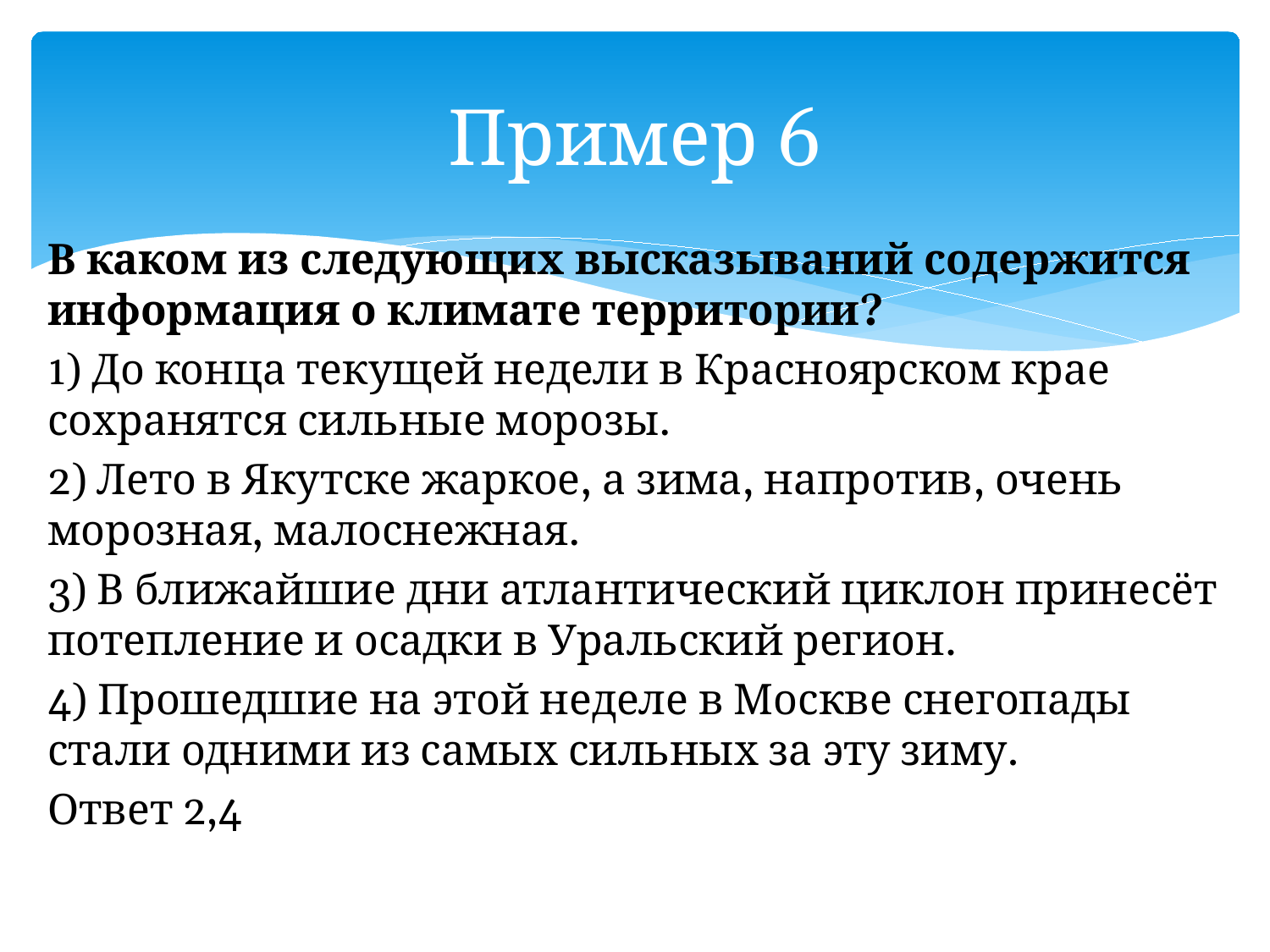

# Пример 6
В каком из следующих высказываний содержится информация о климате территории?
1) До конца текущей недели в Красноярском крае сохранятся сильные морозы.
2) Лето в Якутске жаркое, а зима, напротив, очень морозная, малоснежная.
3) В ближайшие дни атлантический циклон принесёт потепление и осадки в Уральский регион.
4) Прошедшие на этой неделе в Москве снегопады стали одними из самых сильных за эту зиму.
Ответ 2,4